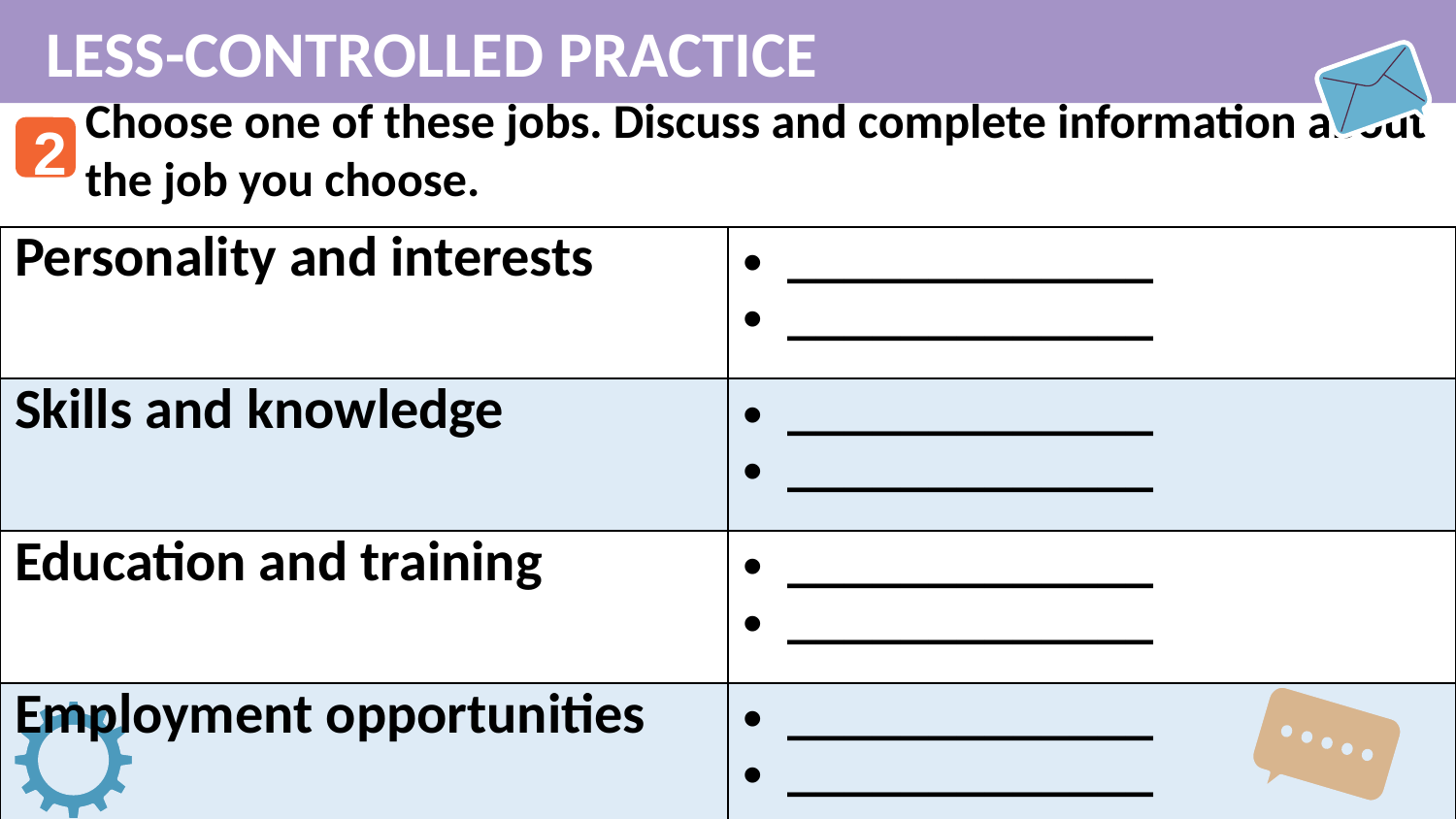

Less-controlled Practice

Choose one of these jobs. Discuss and complete information about the job you choose.
2

| Personality and interests | \_\_\_\_\_\_\_\_\_\_\_\_\_ \_\_\_\_\_\_\_\_\_\_\_\_\_ |
| --- | --- |
| Skills and knowledge | \_\_\_\_\_\_\_\_\_\_\_\_\_ \_\_\_\_\_\_\_\_\_\_\_\_\_ |
| Education and training | \_\_\_\_\_\_\_\_\_\_\_\_\_ \_\_\_\_\_\_\_\_\_\_\_\_\_ |
| Employment opportunities | \_\_\_\_\_\_\_\_\_\_\_\_\_ \_\_\_\_\_\_\_\_\_\_\_\_\_ |